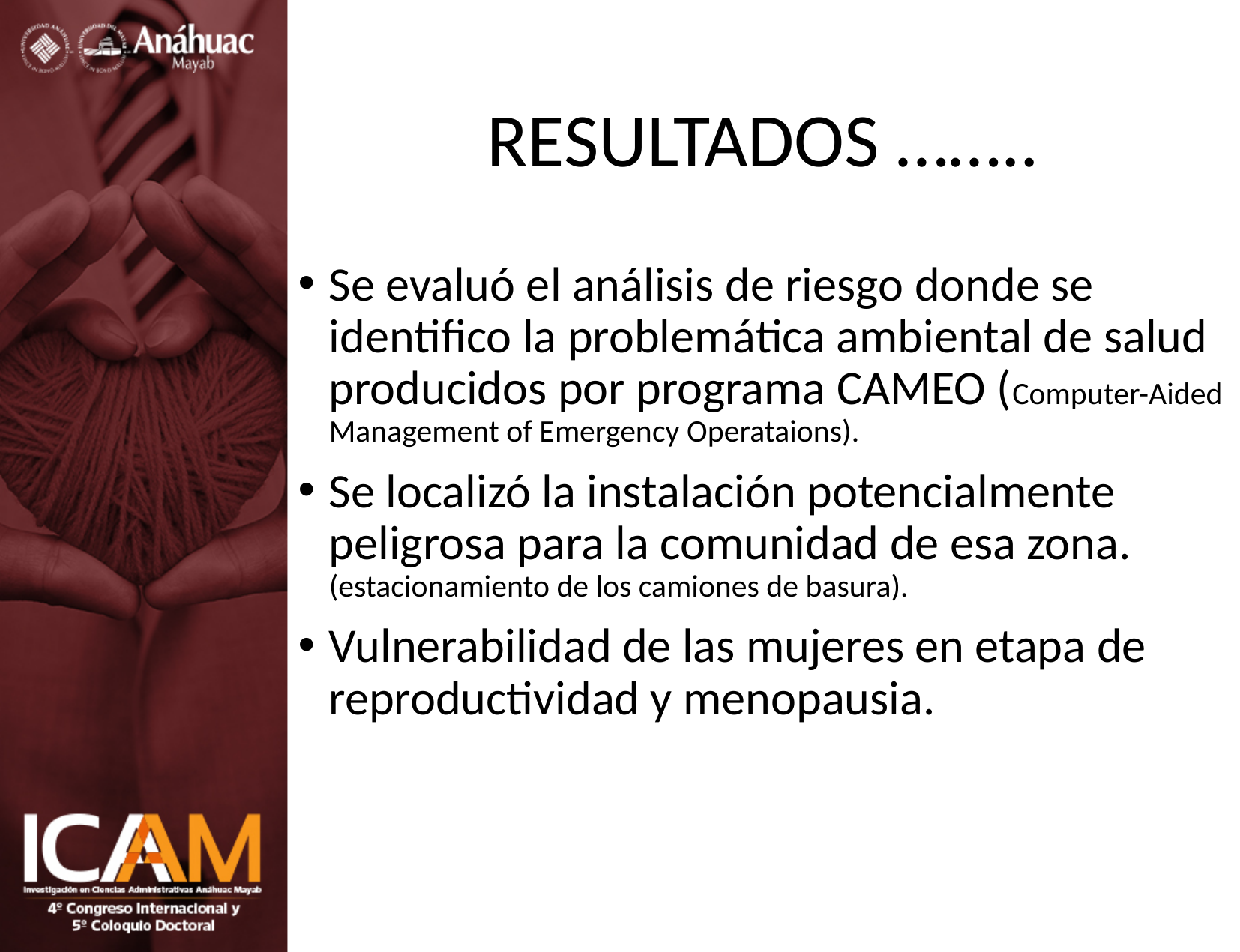

# RESULTADOS ……..
Se evaluó el análisis de riesgo donde se identifico la problemática ambiental de salud producidos por programa CAMEO (Computer-Aided Management of Emergency Operataions).
Se localizó la instalación potencialmente peligrosa para la comunidad de esa zona. (estacionamiento de los camiones de basura).
Vulnerabilidad de las mujeres en etapa de reproductividad y menopausia.